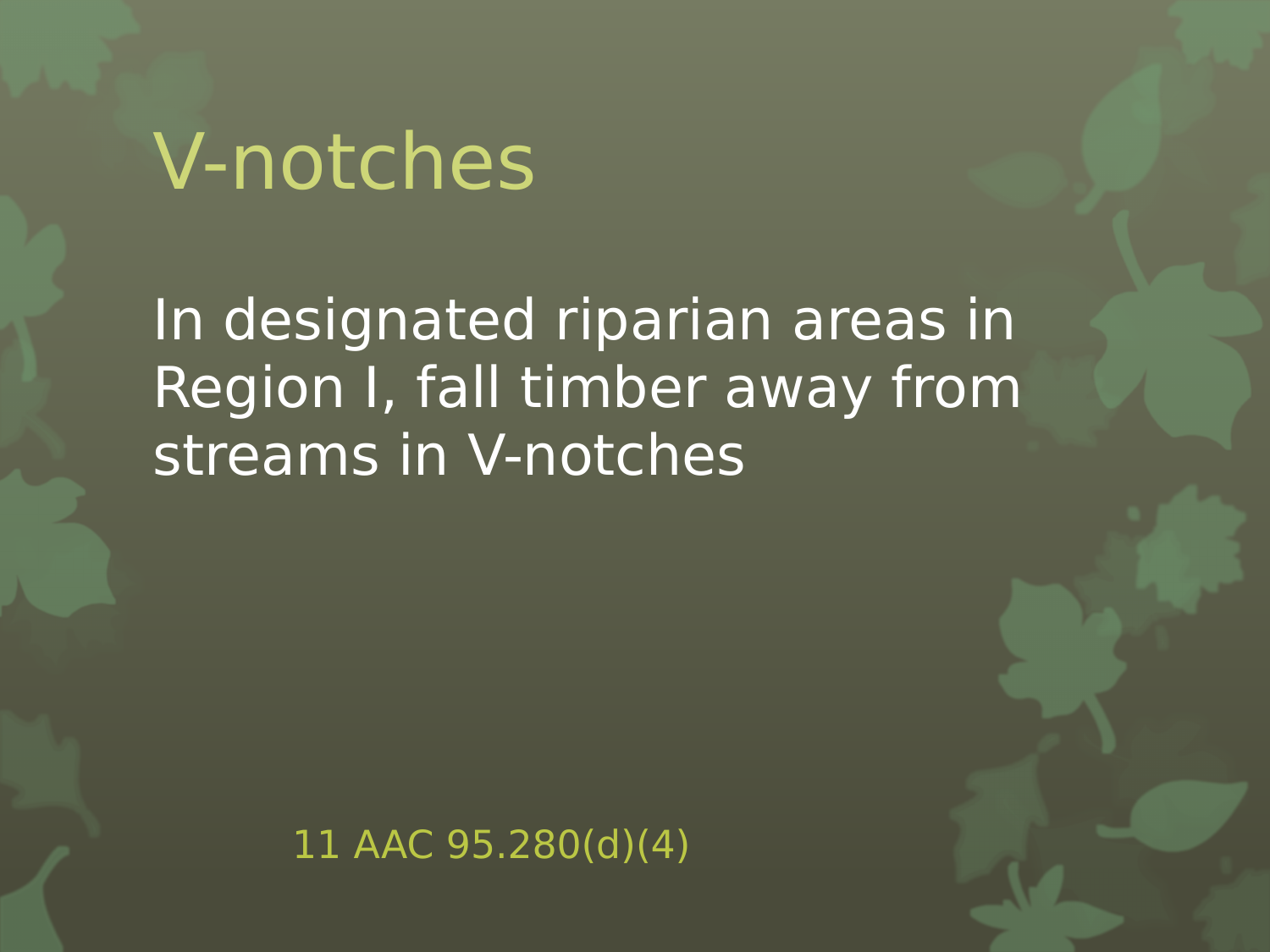

# V-notches
In designated riparian areas in Region I, fall timber away from streams in V-notches

								 11 AAC 95.280(d)(4)